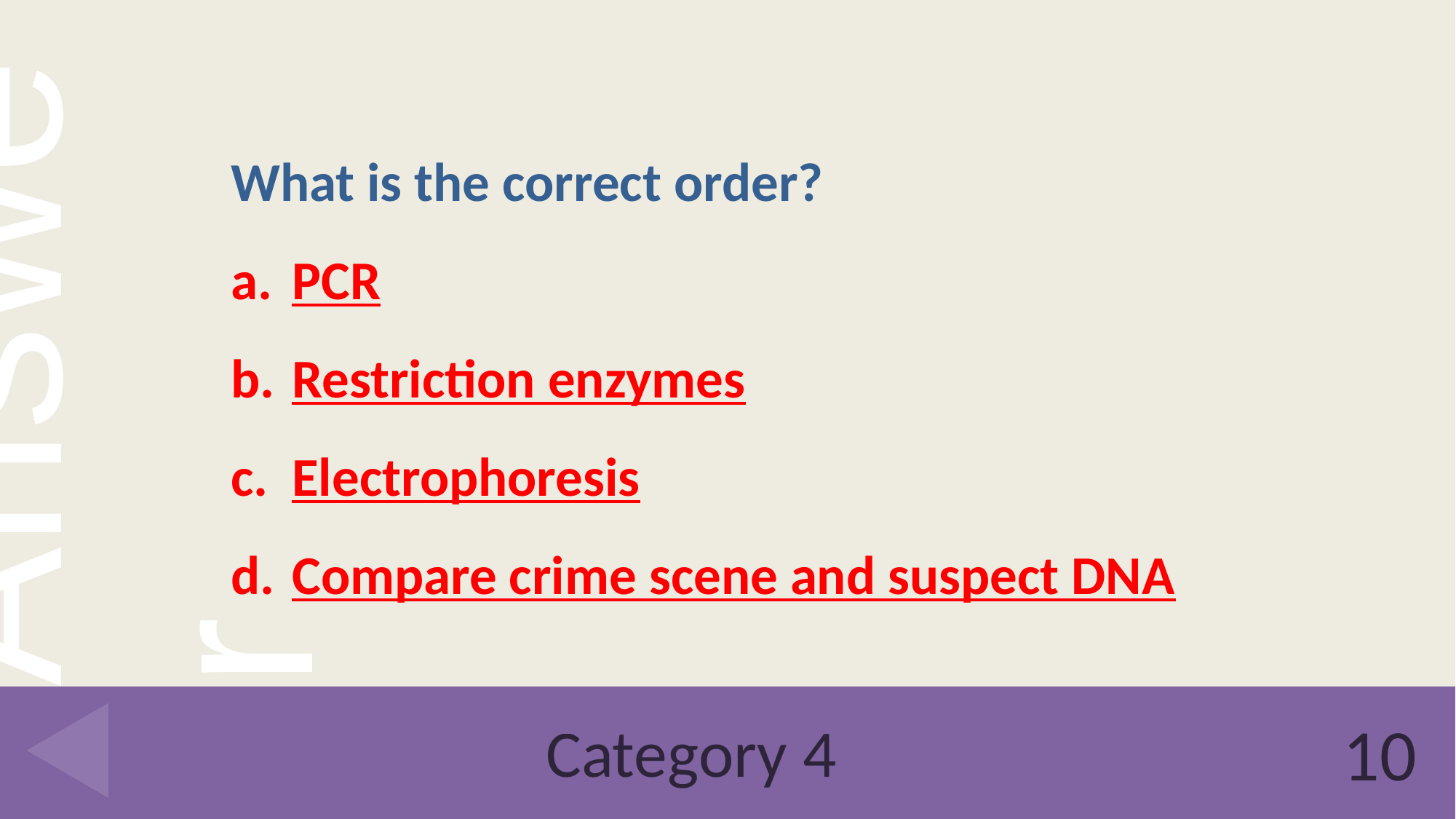

What is the correct order?
PCR
Restriction enzymes
Electrophoresis
Compare crime scene and suspect DNA
# Category 4
10